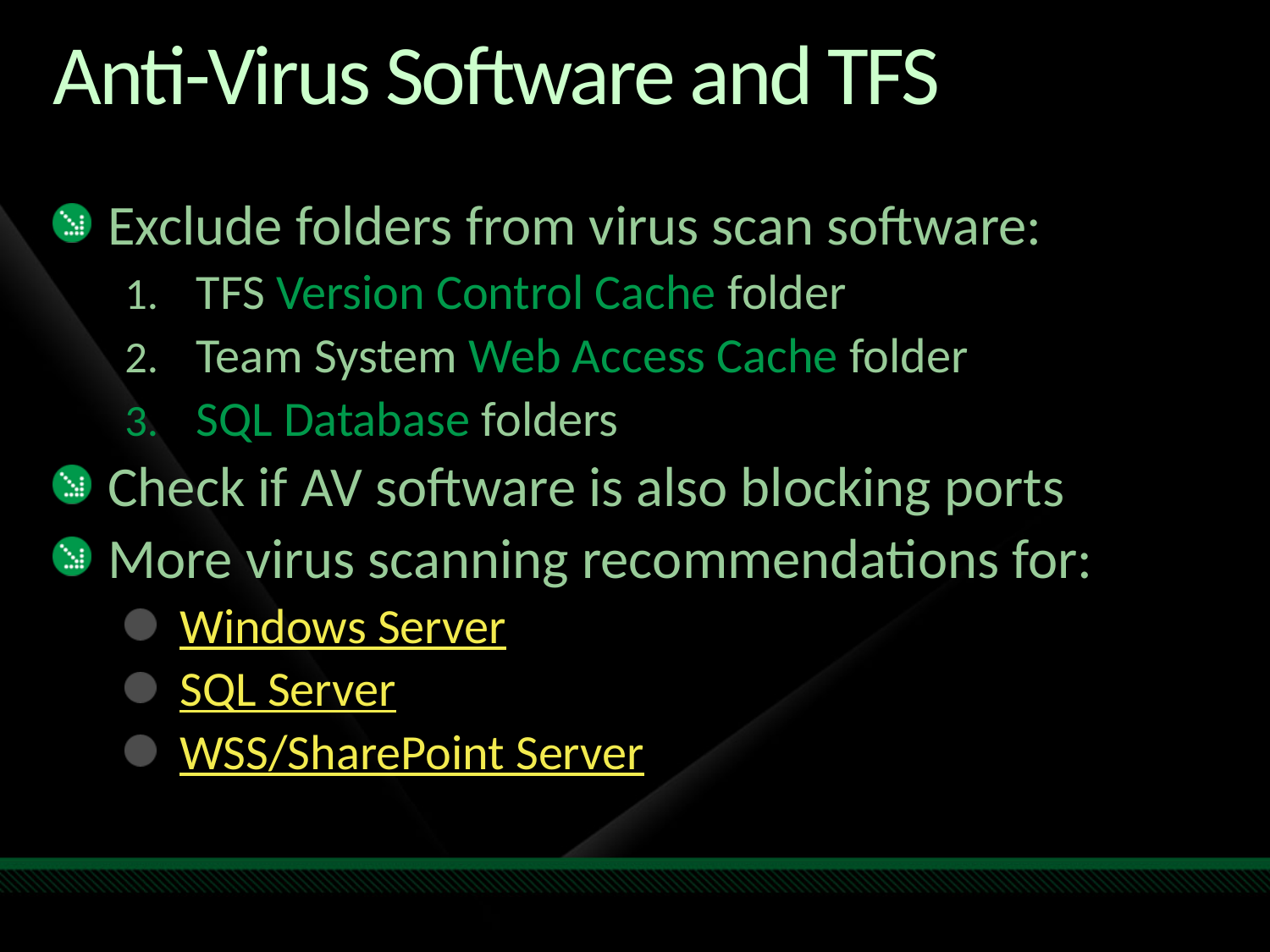

# Anti-Virus Software and TFS
Exclude folders from virus scan software:
TFS Version Control Cache folder
Team System Web Access Cache folder
SQL Database folders
Check if AV software is also blocking ports
More virus scanning recommendations for:
Windows Server
SQL Server
WSS/SharePoint Server